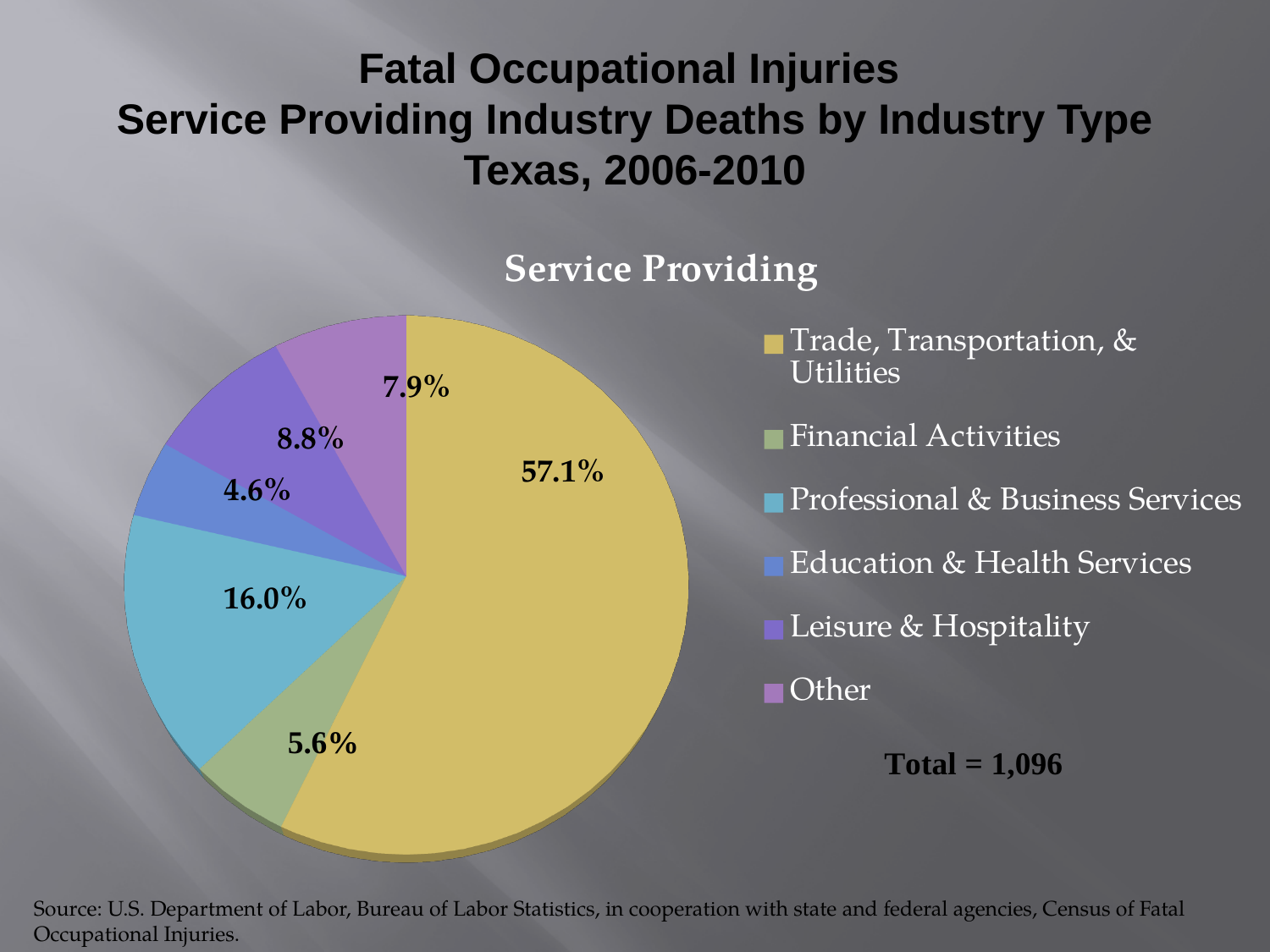

# Fatal Occupational Injuries Service Providing Industry Deaths by Industry Type Texas, 2006-2010

[unsupported chart]

7.9%
8.8%
57.1%
4.6%
16.0%
Source: U.S. Department of Labor, Bureau of Labor Statistics, in cooperation with state and federal agencies, Census of Fatal Occupational Injuries.